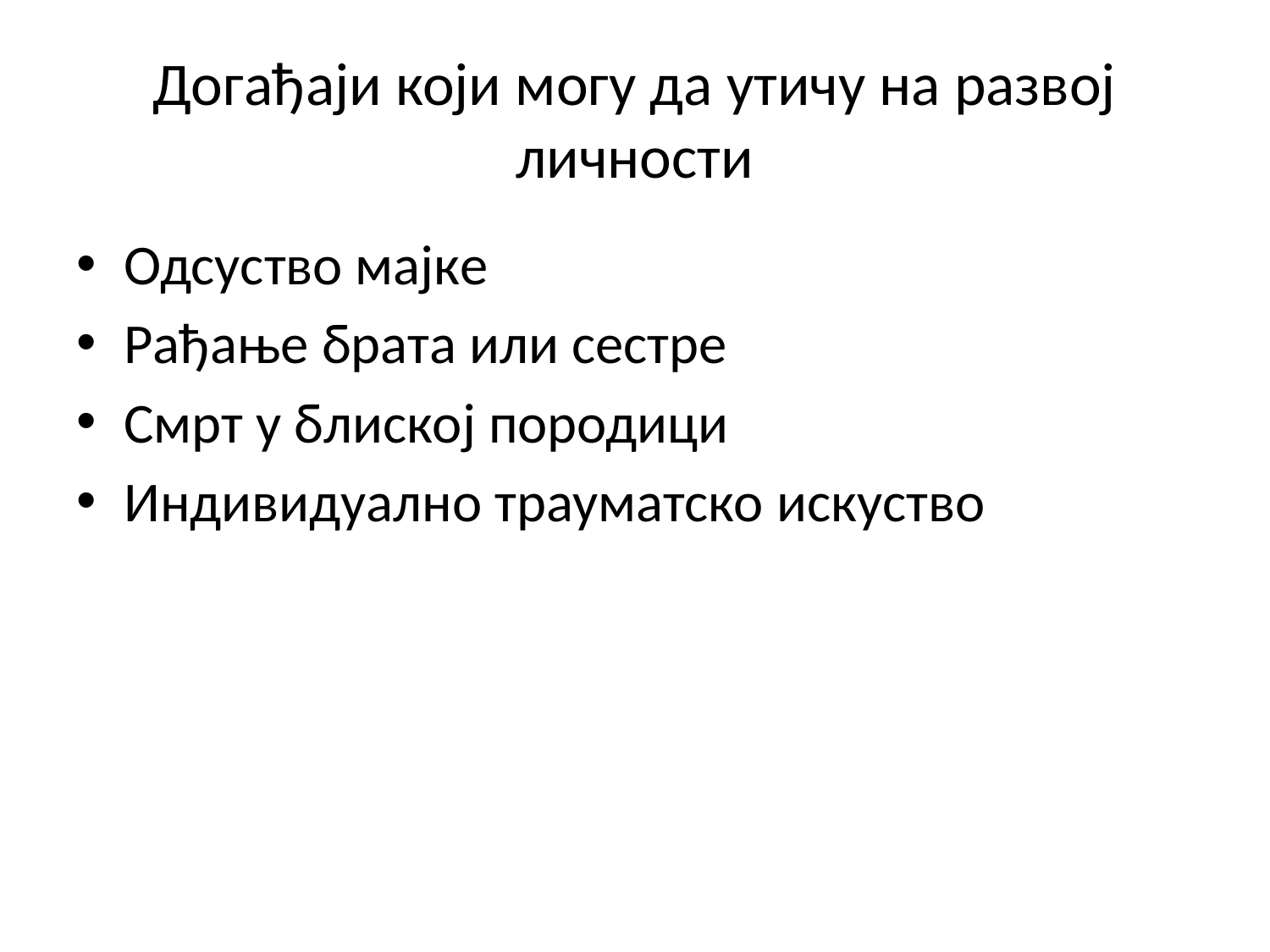

# Догађаји који могу да утичу на развој личности
Одсуство мајке
Рађање брата или сестре
Смрт у блиској породици
Индивидуално трауматско искуство